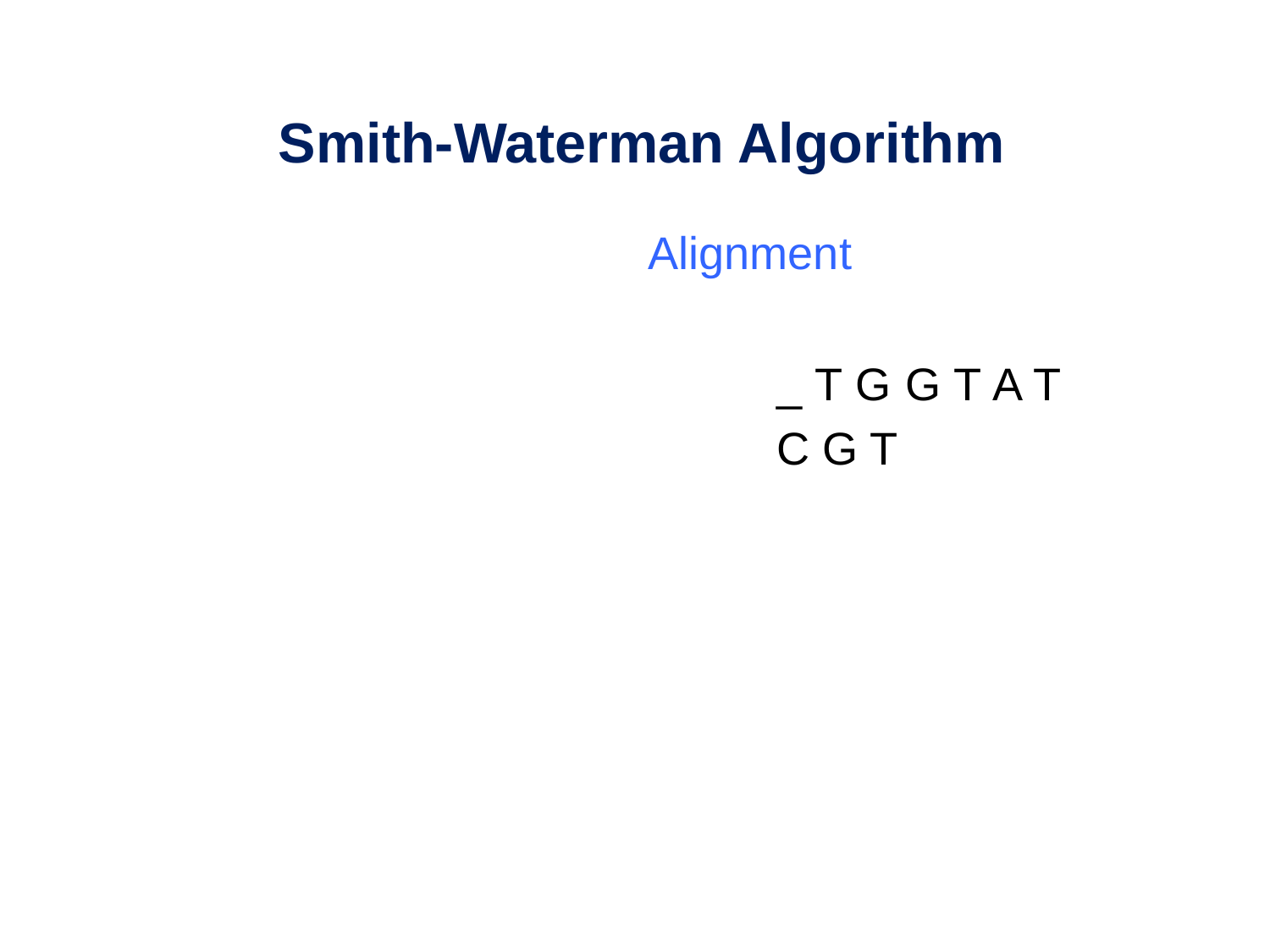

Smith-Waterman Algorithm
Alignment
_ T G G T A T C G T